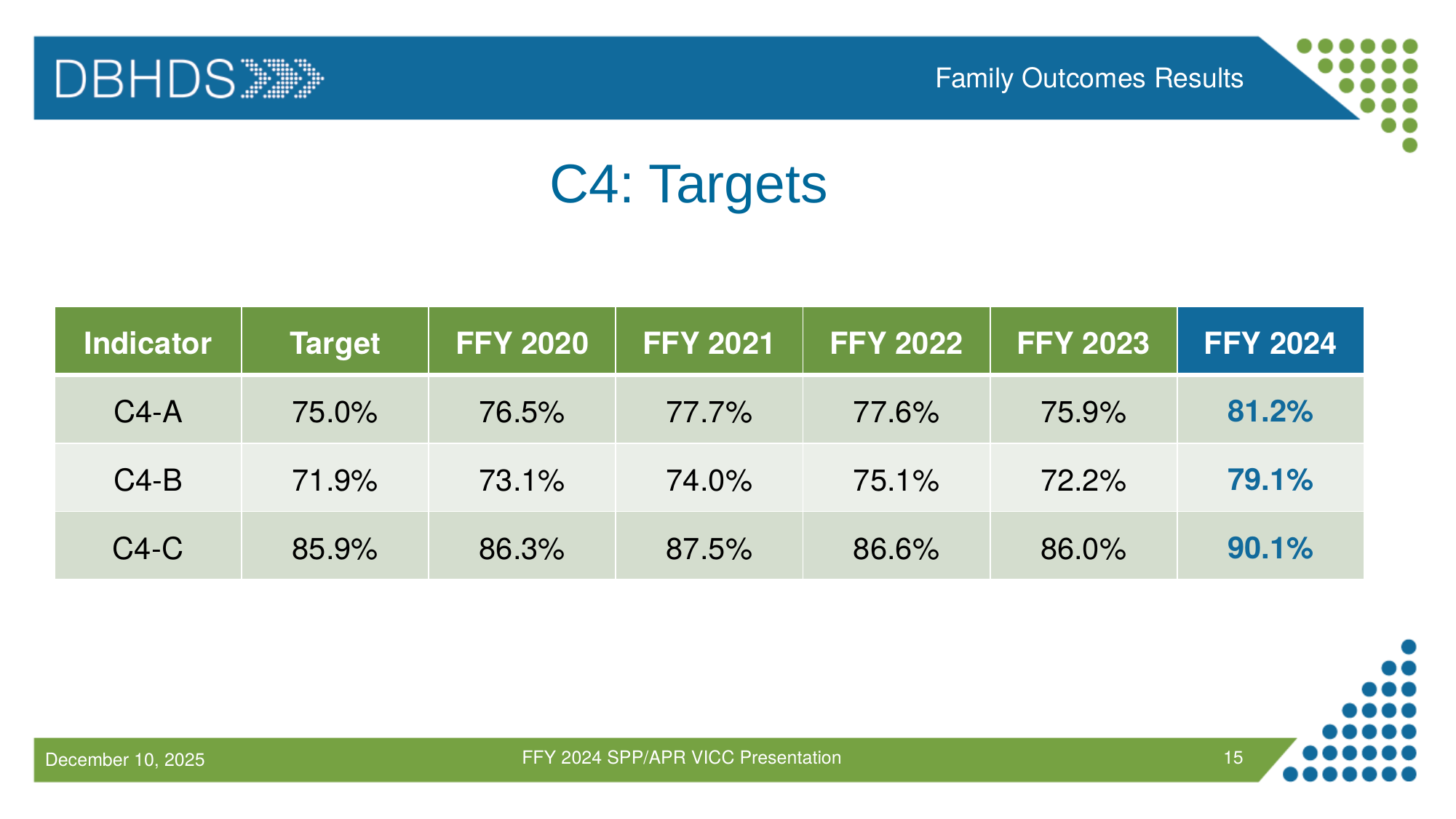

Family Outcomes Results
# C4: Targets
| Indicator | Target | FFY 2020 | FFY 2021 | FFY 2022 | FFY 2023 | FFY 2024 |
| --- | --- | --- | --- | --- | --- | --- |
| C4-A | 75.0% | 76.5% | 77.7% | 77.6% | 75.9% | 81.2% |
| C4-B | 71.9% | 73.1% | 74.0% | 75.1% | 72.2% | 79.1% |
| C4-C | 85.9% | 86.3% | 87.5% | 86.6% | 86.0% | 90.1% |
FFY 2024 SPP/APR VICC Presentation
15
December 10, 2025